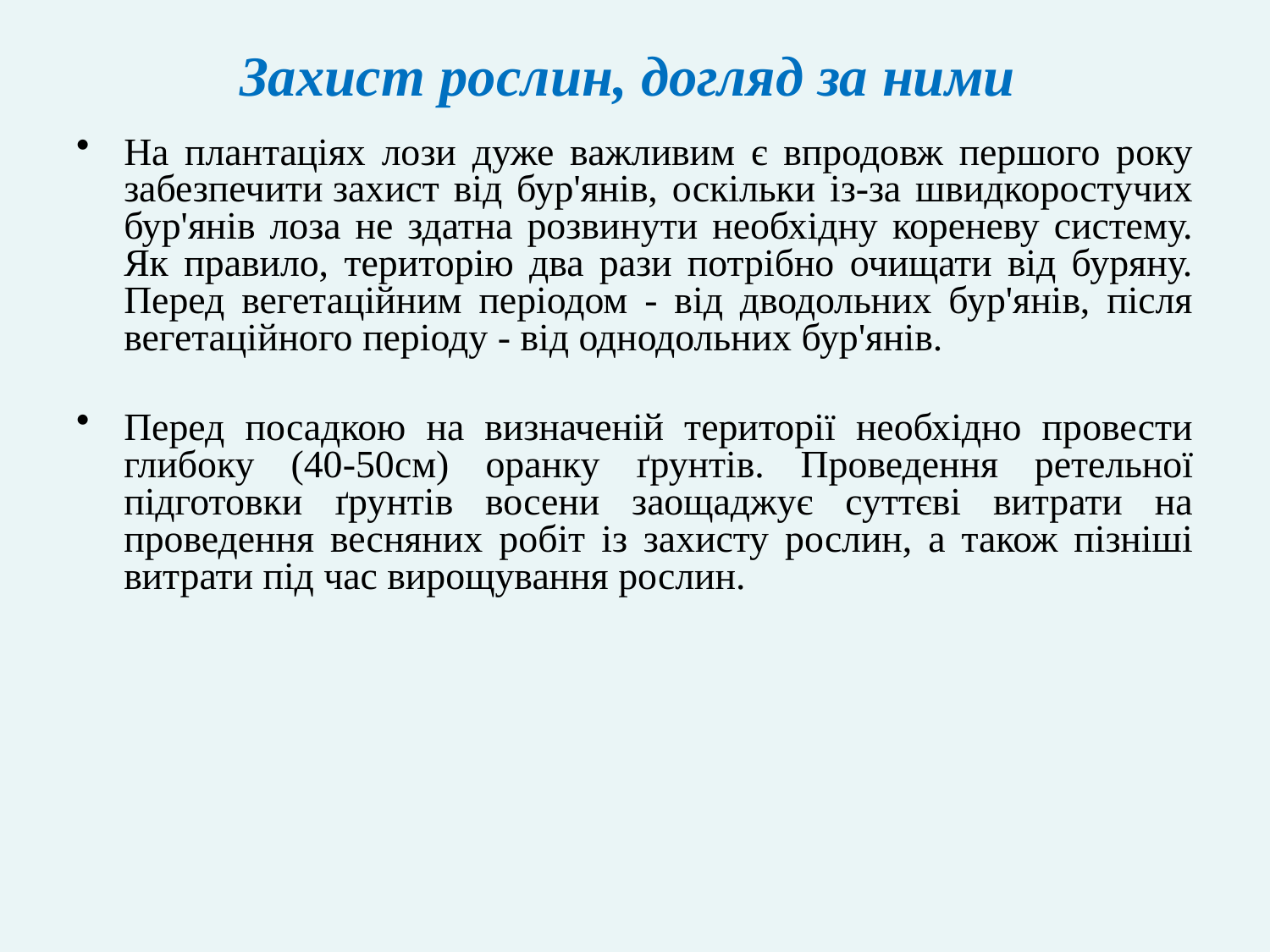

# Захист рослин, догляд за ними
На плантаціях лози дуже важливим є впродовж першого року забезпечити захист від бур'янів, оскільки із-за швидкоростучих бур'янів лоза не здатна розвинути необхідну кореневу систему. Як правило, територію два рази потрібно очищати від буряну. Перед вегетаційним періодом - від дводольних бур'янів, після вегетаційного періоду - від однодольних бур'янів.

Перед посадкою на визначеній території необхідно провести глибоку (40-50см) оранку ґрунтів. Проведення ретельної підготовки ґрунтів восени заощаджує суттєві витрати на проведення весняних робіт із захисту рослин, а також пізніші витрати під час вирощування рослин.